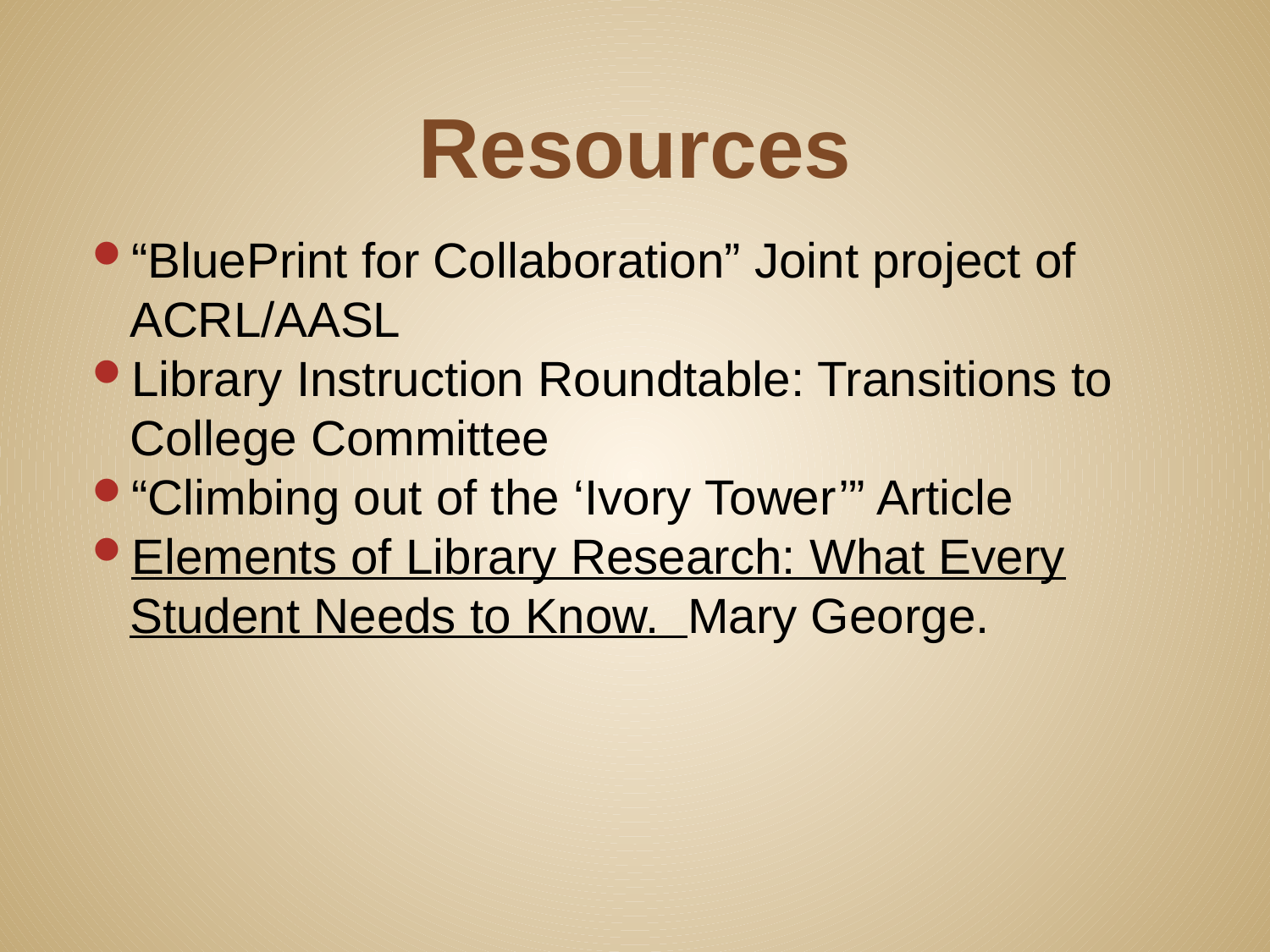

# Resources
“BluePrint for Collaboration” Joint project of ACRL/AASL
Library Instruction Roundtable: Transitions to College Committee
“Climbing out of the ‘Ivory Tower’” Article
Elements of Library Research: What Every Student Needs to Know.  Mary George.